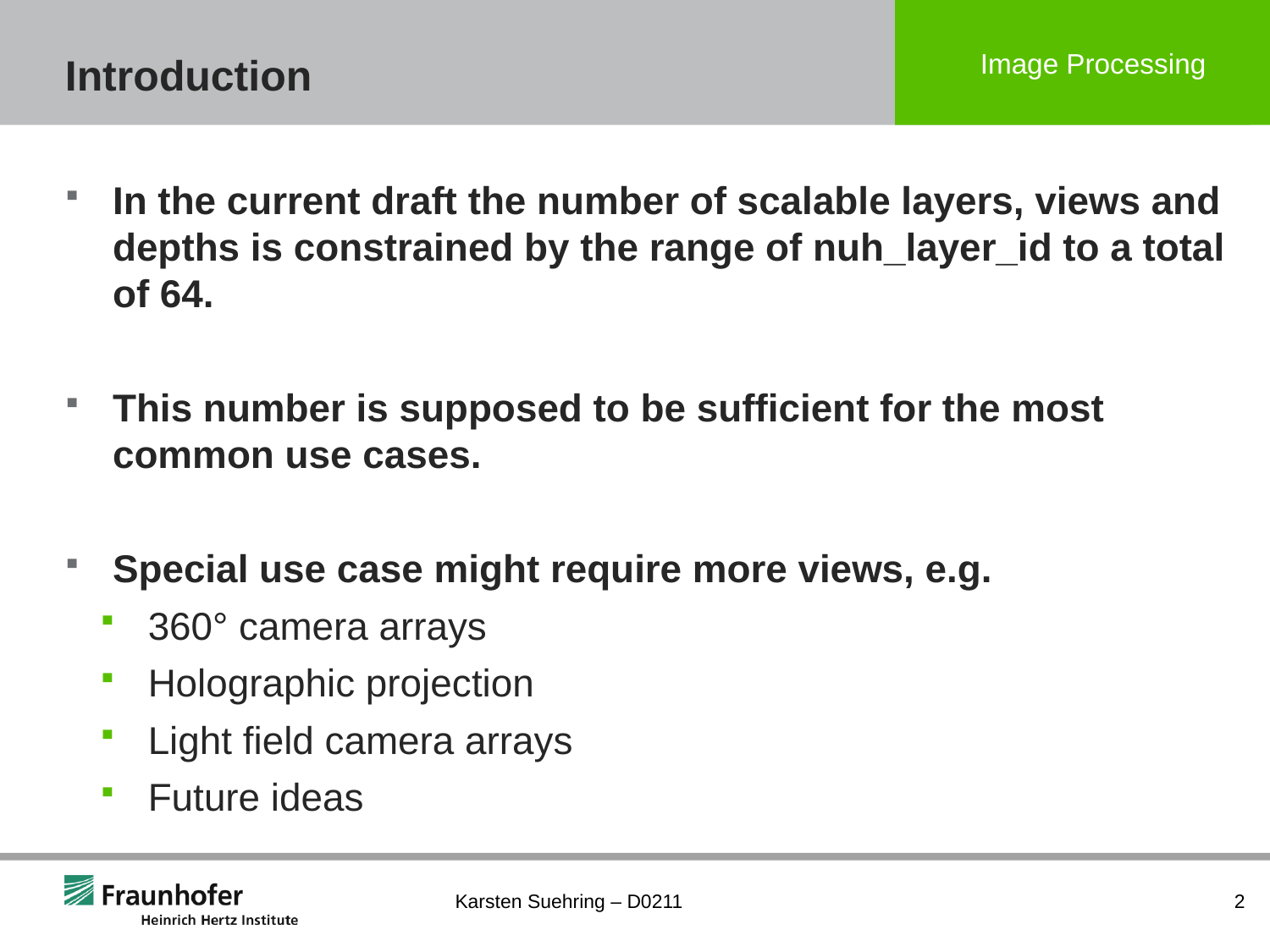

# Introduction
In the current draft the number of scalable layers, views and depths is constrained by the range of nuh_layer_id to a total of 64.

This number is supposed to be sufficient for the most common use cases.

Special use case might require more views, e.g.
360° camera arrays
Holographic projection
Light field camera arrays
Future ideas
Karsten Suehring – D0211
2